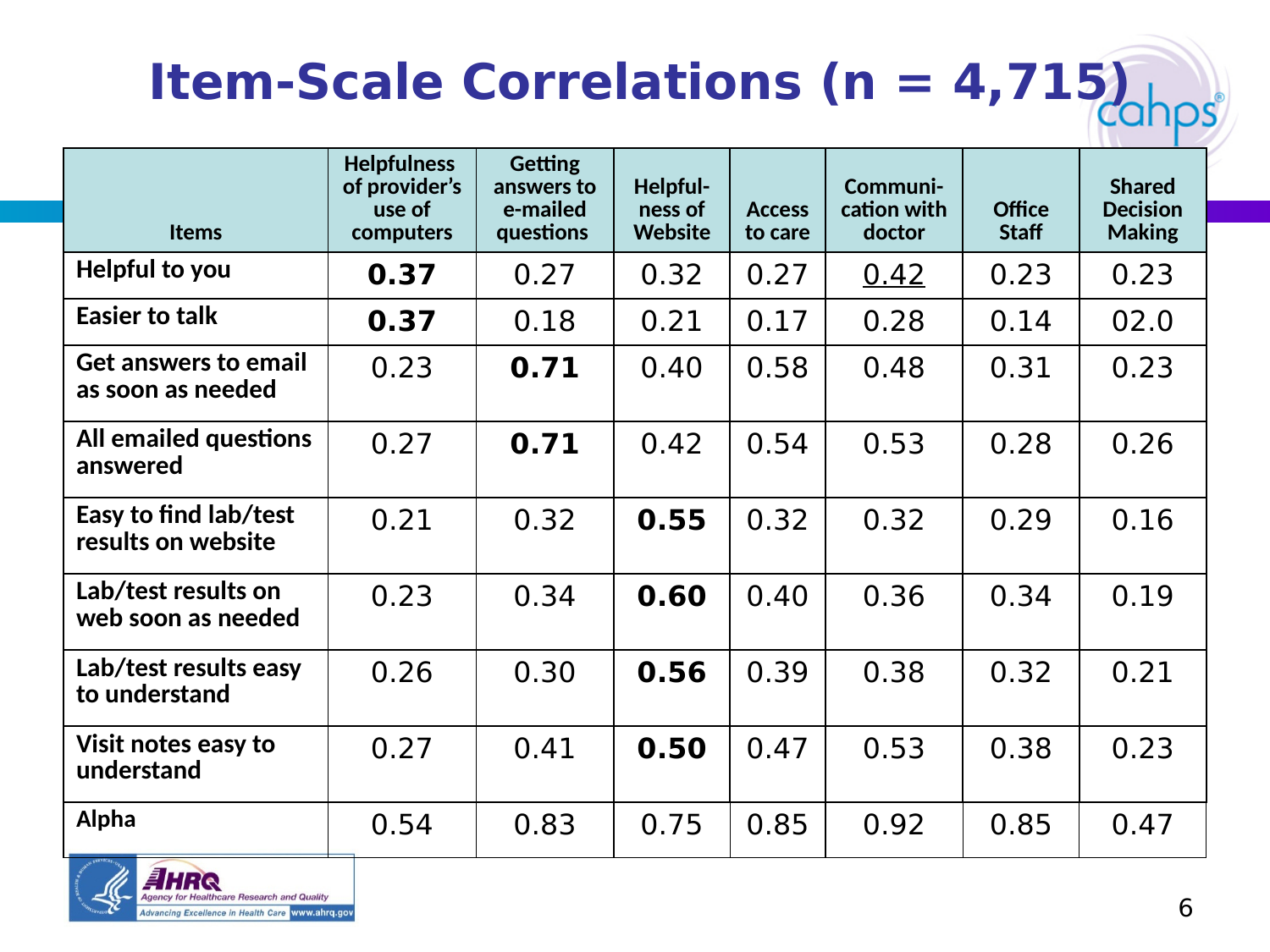

# Item-Scale Correlations (n = 4,715)
| Items | Helpfulness of provider’s use of computers | Getting answers to e-mailed questions | Helpful-ness of Website | Access to care | Communi-cation with doctor | Office Staff | Shared Decision Making |
| --- | --- | --- | --- | --- | --- | --- | --- |
| Helpful to you | 0.37 | 0.27 | 0.32 | 0.27 | 0.42 | 0.23 | 0.23 |
| Easier to talk | 0.37 | 0.18 | 0.21 | 0.17 | 0.28 | 0.14 | 02.0 |
| Get answers to email as soon as needed | 0.23 | 0.71 | 0.40 | 0.58 | 0.48 | 0.31 | 0.23 |
| All emailed questions answered | 0.27 | 0.71 | 0.42 | 0.54 | 0.53 | 0.28 | 0.26 |
| Easy to find lab/test results on website | 0.21 | 0.32 | 0.55 | 0.32 | 0.32 | 0.29 | 0.16 |
| Lab/test results on web soon as needed | 0.23 | 0.34 | 0.60 | 0.40 | 0.36 | 0.34 | 0.19 |
| Lab/test results easy to understand | 0.26 | 0.30 | 0.56 | 0.39 | 0.38 | 0.32 | 0.21 |
| Visit notes easy to understand | 0.27 | 0.41 | 0.50 | 0.47 | 0.53 | 0.38 | 0.23 |
| Alpha | 0.54 | 0.83 | 0.75 | 0.85 | 0.92 | 0.85 | 0.47 |

6